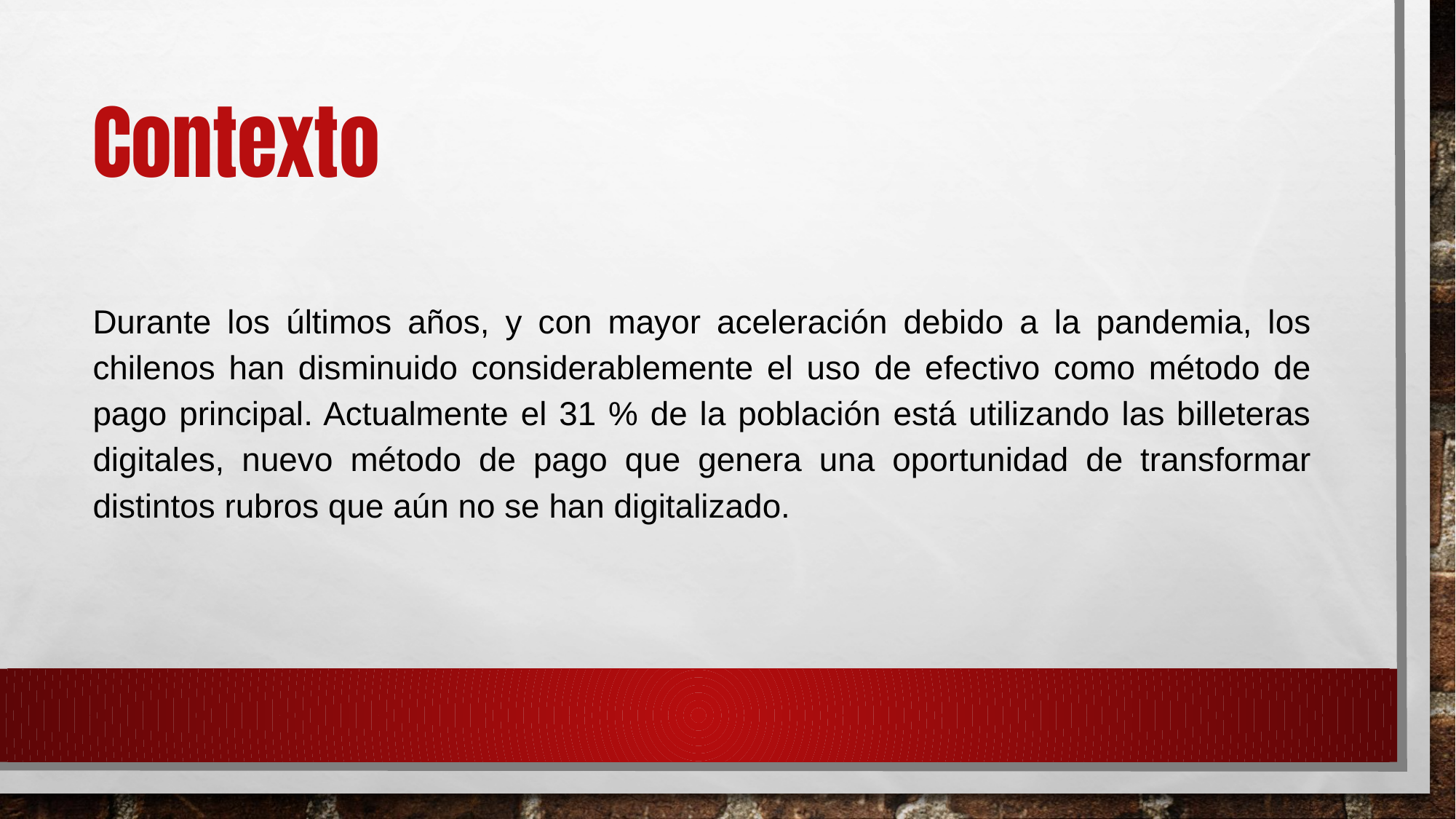

# Contexto
Durante los últimos años, y con mayor aceleración debido a la pandemia, los chilenos han disminuido considerablemente el uso de efectivo como método de pago principal. Actualmente el 31 % de la población está utilizando las billeteras digitales, nuevo método de pago que genera una oportunidad de transformar distintos rubros que aún no se han digitalizado.